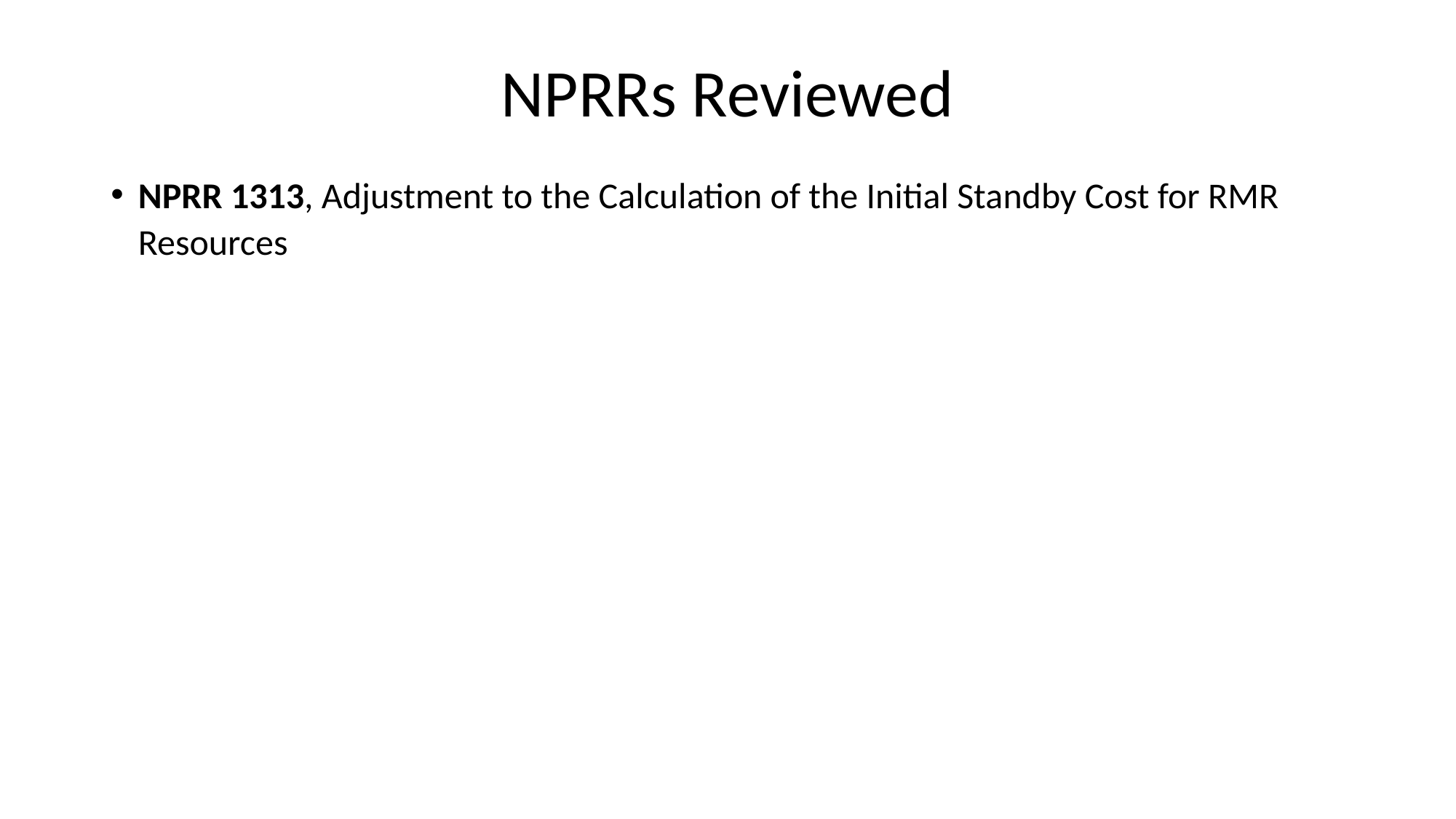

# NPRRs Reviewed
NPRR 1313, Adjustment to the Calculation of the Initial Standby Cost for RMR Resources